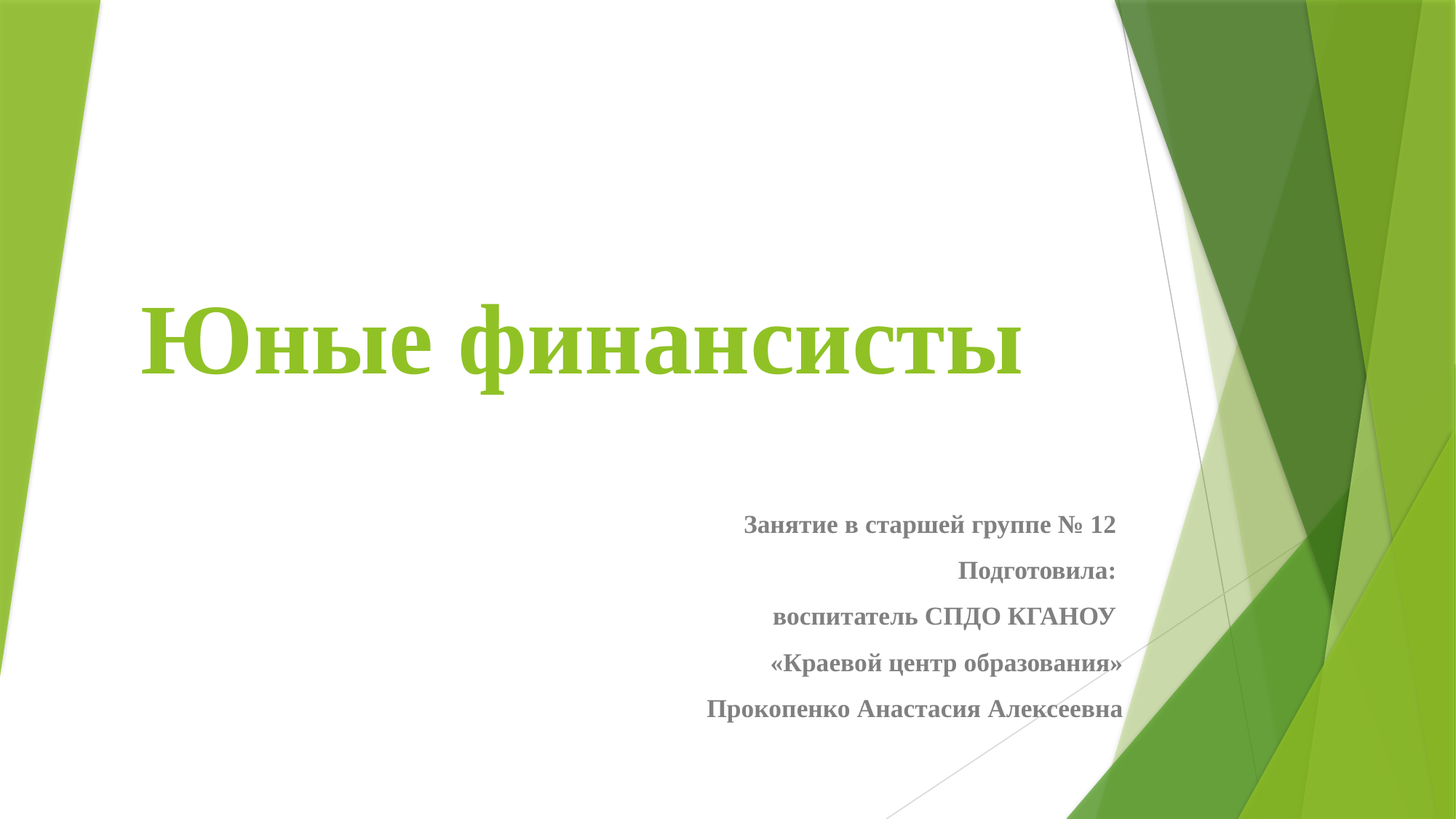

# Юные финансисты
Занятие в старшей группе № 12
Подготовила:
воспитатель СПДО КГАНОУ
«Краевой центр образования»
Прокопенко Анастасия Алексеевна